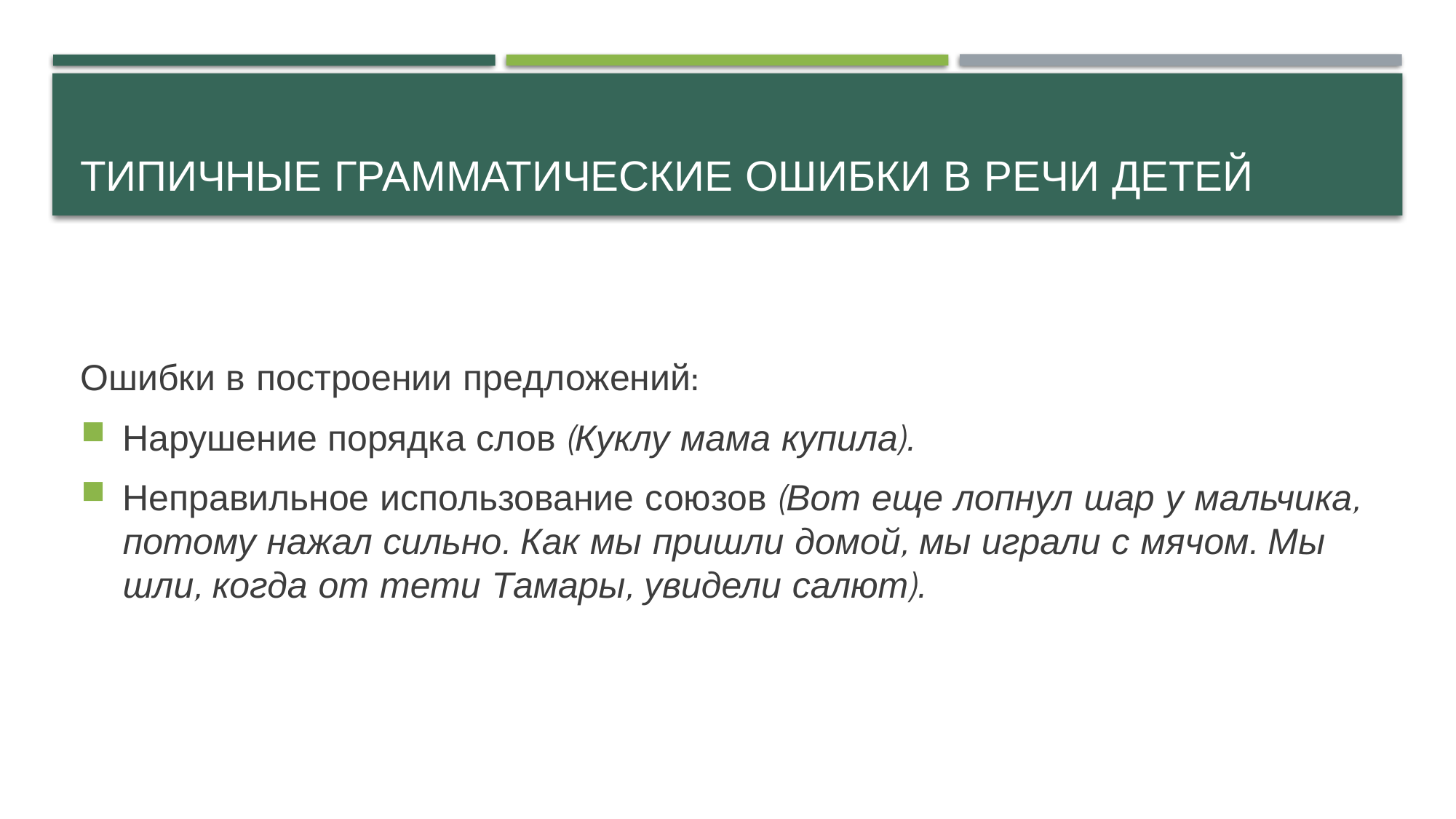

# Типичные грамматические ошибки в речи детей
Ошибки в построении предложений:
Нарушение порядка слов (Куклу мама купила).
Неправильное использование союзов (Вот еще лопнул шар у мальчика, потому нажал сильно. Как мы пришли домой, мы играли с мячом. Мы шли, когда от тети Тамары, увидели салют).